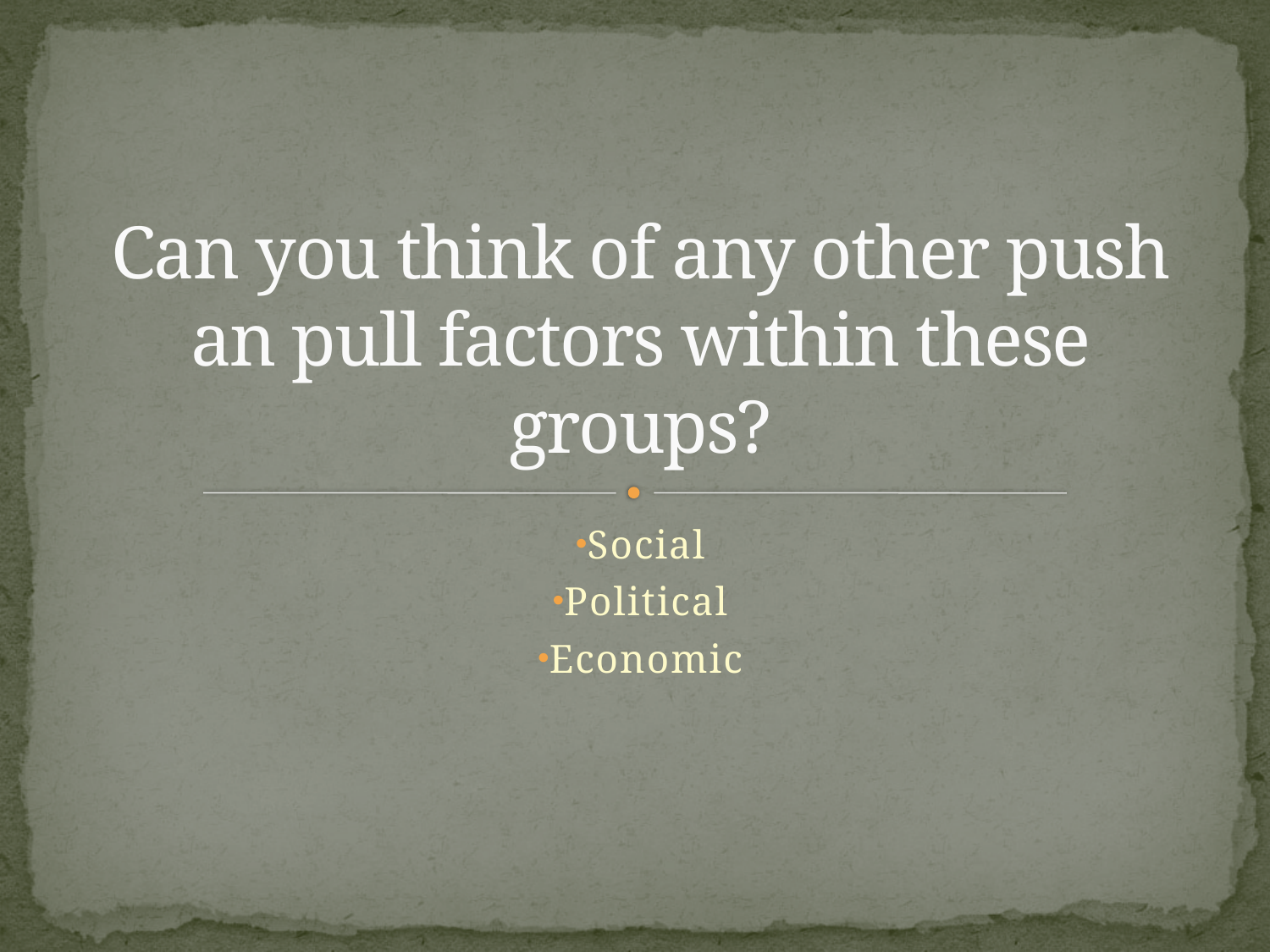

# Can you think of any other push an pull factors within these groups?
Social
Political
Economic